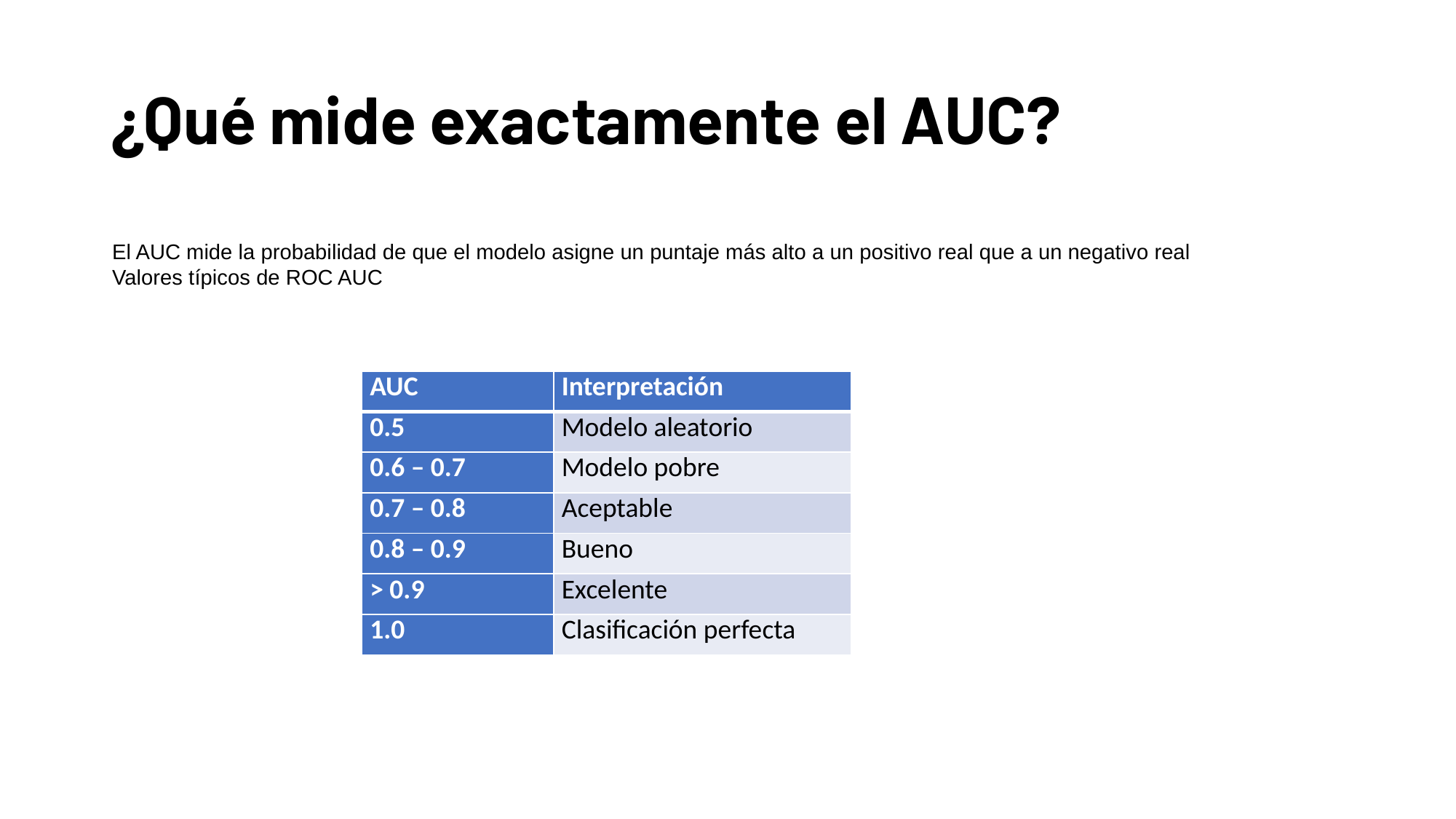

# ¿Qué mide exactamente el AUC?
El AUC mide la probabilidad de que el modelo asigne un puntaje más alto a un positivo real que a un negativo real
Valores típicos de ROC AUC

| AUC | Interpretación |
| --- | --- |
| 0.5 | Modelo aleatorio |
| 0.6 – 0.7 | Modelo pobre |
| 0.7 – 0.8 | Aceptable |
| 0.8 – 0.9 | Bueno |
| > 0.9 | Excelente |
| 1.0 | Clasificación perfecta |